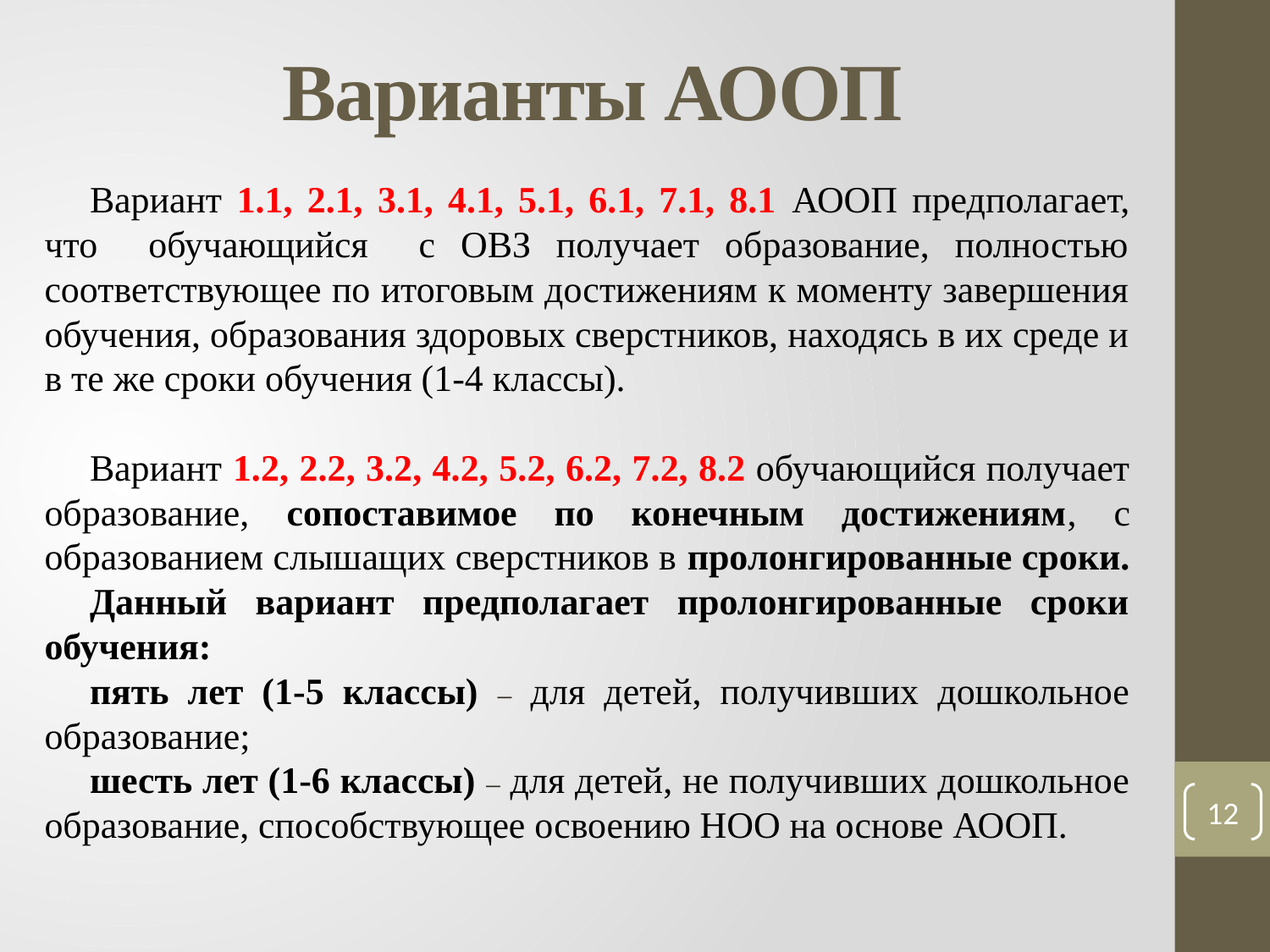

# Варианты АООП
Вариант 1.1, 2.1, 3.1, 4.1, 5.1, 6.1, 7.1, 8.1 АООП предполагает, что  обучающийся  с ОВЗ получает образование, полностью соответствующее по итоговым достижениям к моменту завершения обучения, образования здоровых сверстников, находясь в их среде и в те же сроки обучения (1-4 классы).

Вариант 1.2, 2.2, 3.2, 4.2, 5.2, 6.2, 7.2, 8.2 обучающийся получает образование, сопоставимое по конечным достижениям, с образованием слышащих сверстников в пролонгированные сроки.
Данный вариант предполагает пролонгированные сроки обучения:
пять лет (1-5 классы) – для детей, получивших дошкольное образование;
шесть лет (1-6 классы) – для детей, не получивших дошкольное образование, способствующее освоению НОО на основе АООП.

12